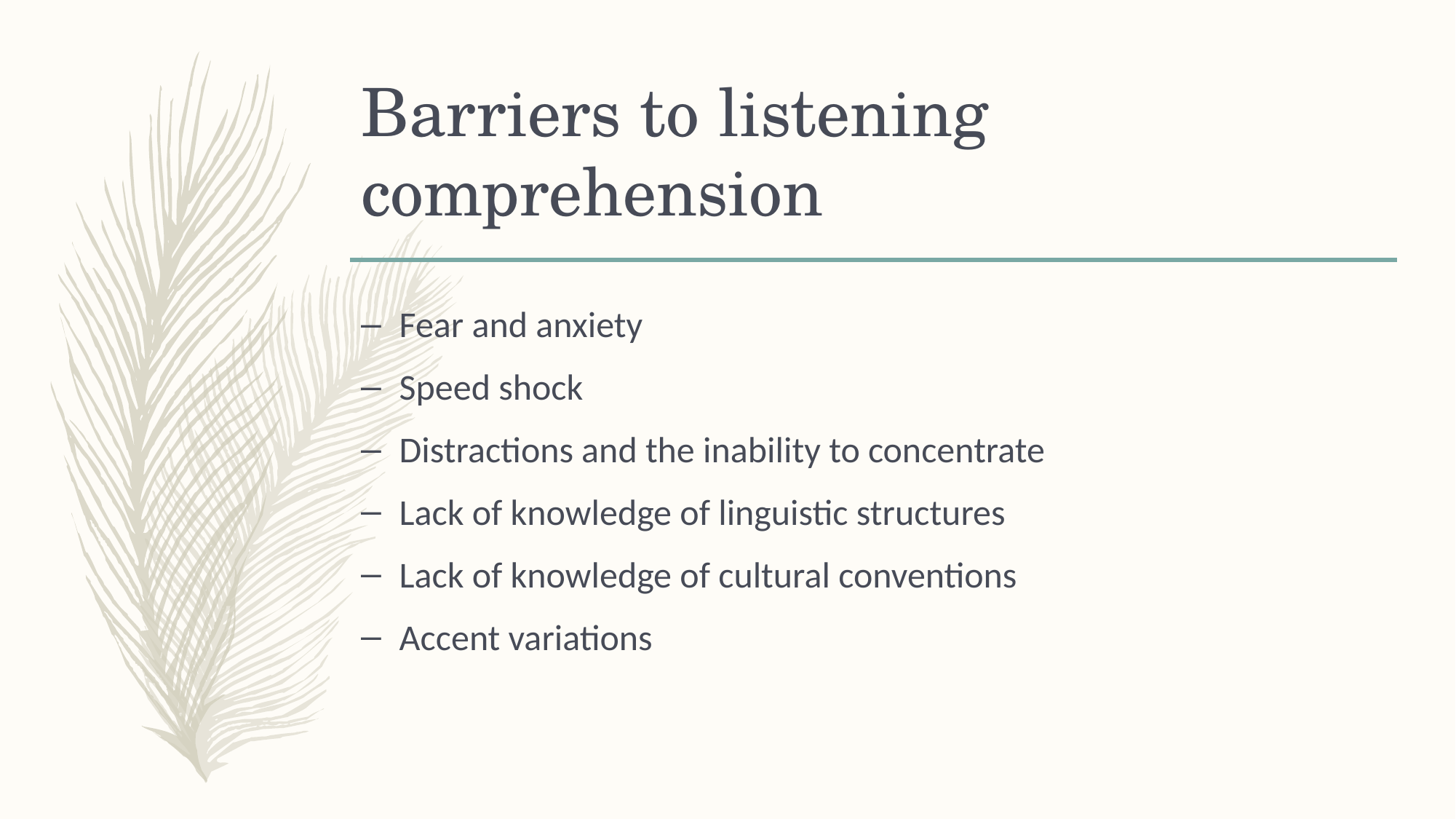

# Barriers to listening comprehension
Fear and anxiety
Speed shock
Distractions and the inability to concentrate
Lack of knowledge of linguistic structures
Lack of knowledge of cultural conventions
Accent variations